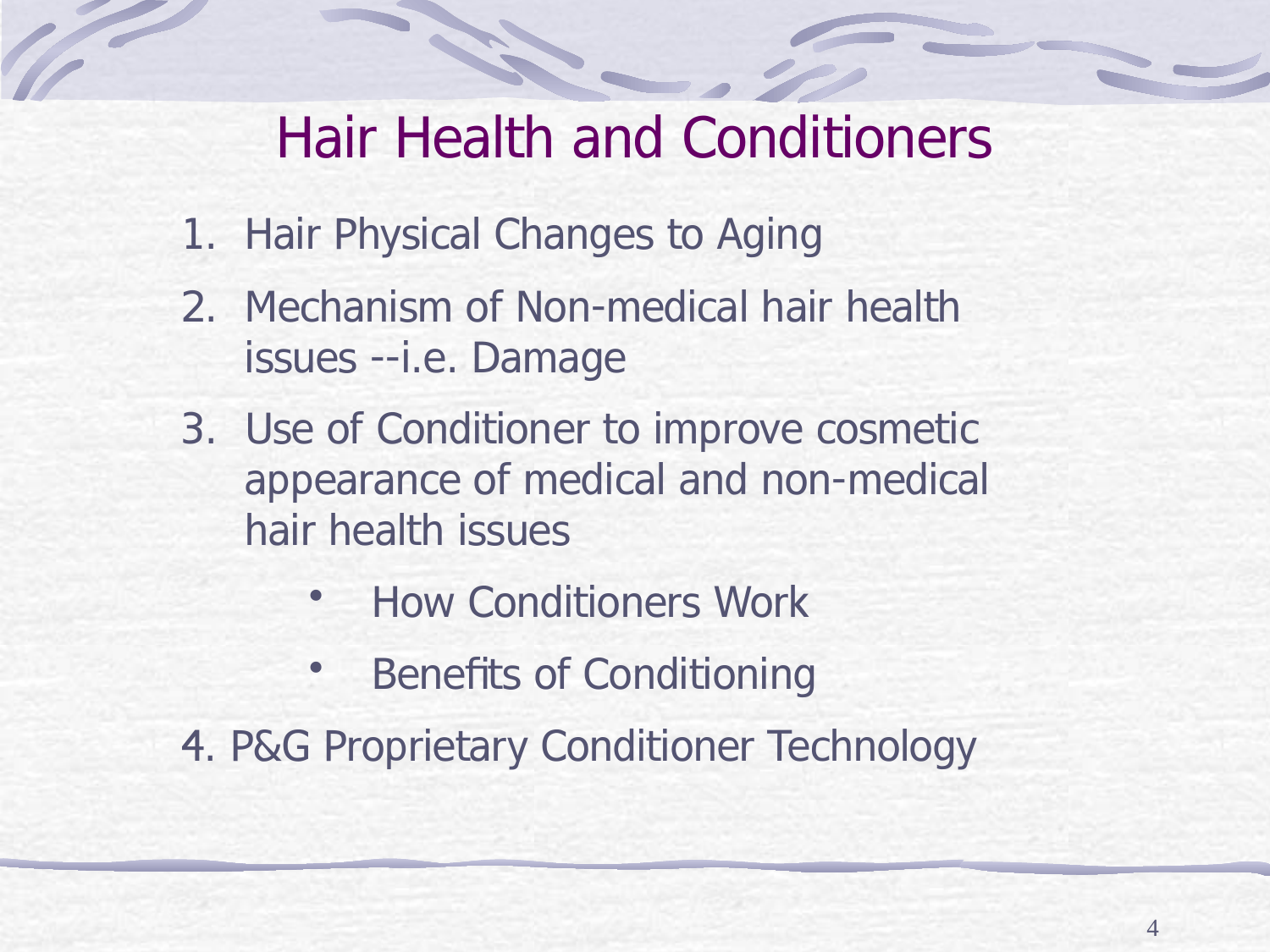

Hair Health and Conditioners
Hair Physical Changes to Aging
Mechanism of Non-medical hair health issues --i.e. Damage
Use of Conditioner to improve cosmetic appearance of medical and non-medical hair health issues
How Conditioners Work
Benefits of Conditioning
4. P&G Proprietary Conditioner Technology
4